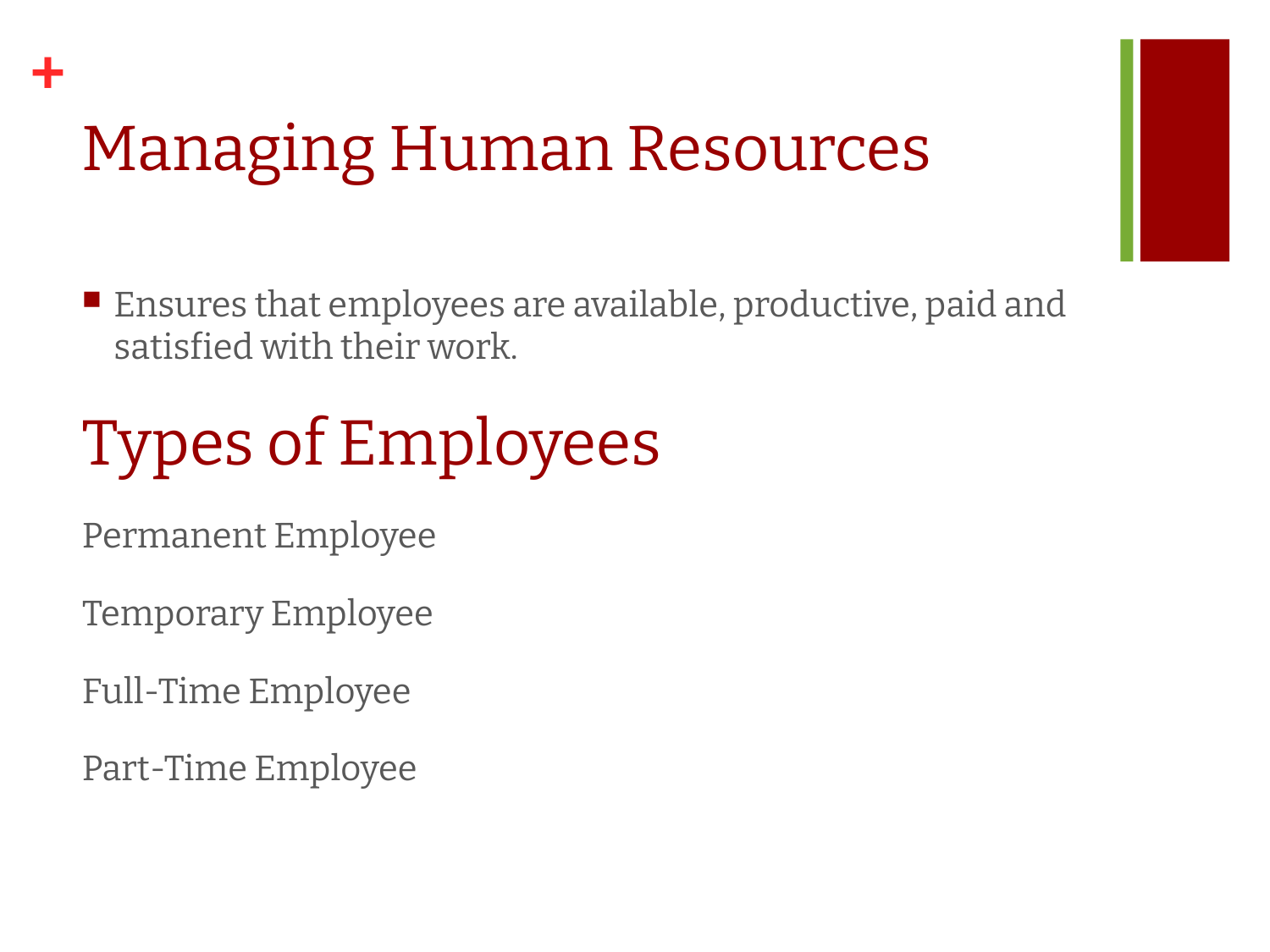

# Managing Human Resources
Ensures that employees are available, productive, paid and satisfied with their work.
Types of Employees
Permanent Employee
Temporary Employee
Full-Time Employee
Part-Time Employee